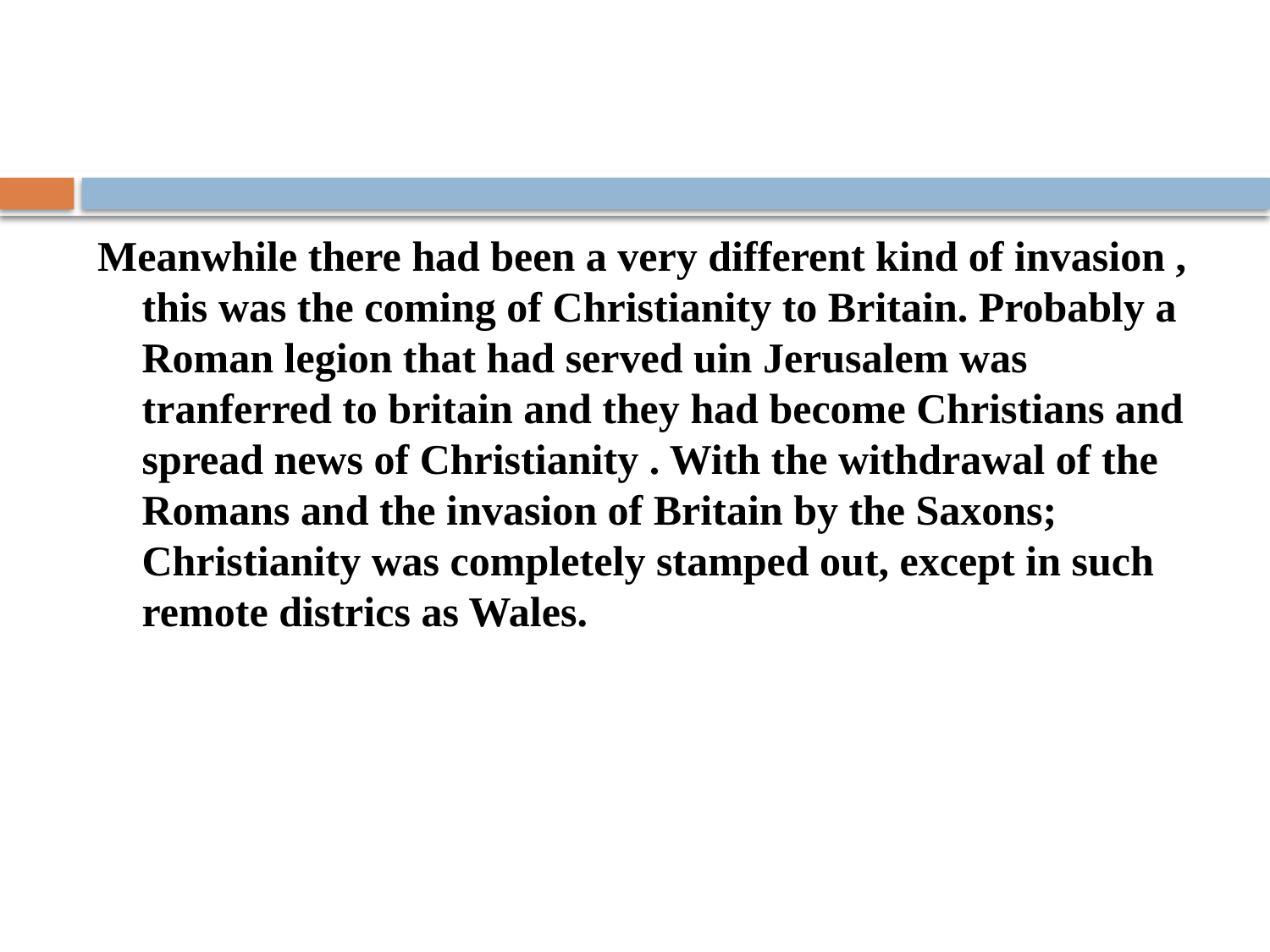

#
Meanwhile there had been a very different kind of invasion , this was the coming of Christianity to Britain. Probably a Roman legion that had served uin Jerusalem was tranferred to britain and they had become Christians and spread news of Christianity . With the withdrawal of the Romans and the invasion of Britain by the Saxons; Christianity was completely stamped out, except in such remote districs as Wales.